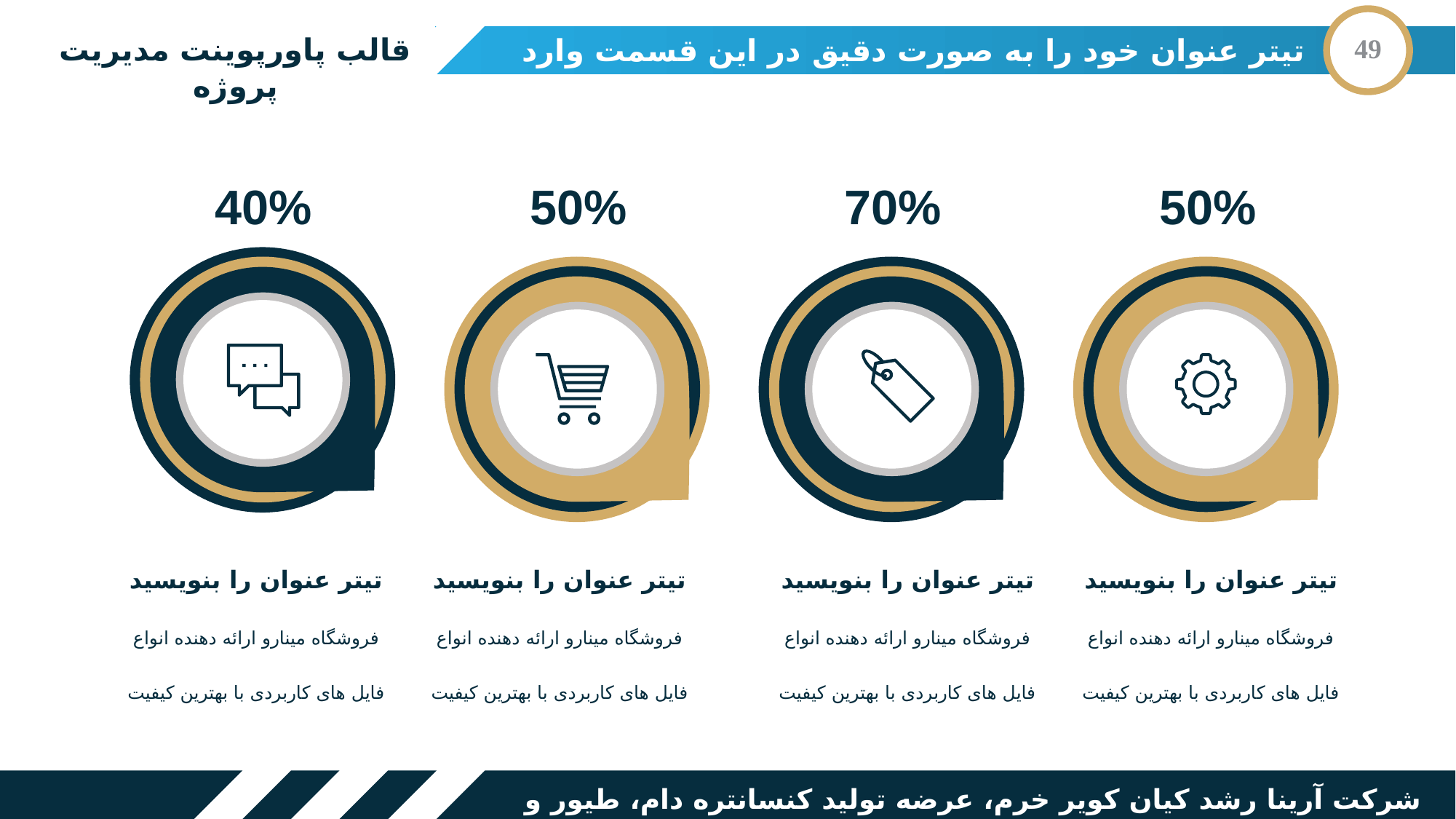

قالب پاورپوینت مدیریت پروژه
تیتر عنوان خود را به صورت دقیق در این قسمت وارد نمایید
49
40%
50%
70%
50%

تیتر عنوان را بنویسید
فروشگاه مینارو ارائه دهنده انواع فایل های کاربردی با بهترین کیفیت
تیتر عنوان را بنویسید
فروشگاه مینارو ارائه دهنده انواع فایل های کاربردی با بهترین کیفیت
تیتر عنوان را بنویسید
فروشگاه مینارو ارائه دهنده انواع فایل های کاربردی با بهترین کیفیت
تیتر عنوان را بنویسید
فروشگاه مینارو ارائه دهنده انواع فایل های کاربردی با بهترین کیفیت
شرکت آرینا رشد کیان کویر خرم، عرضه تولید کنسانتره دام، طیور و آبزیان